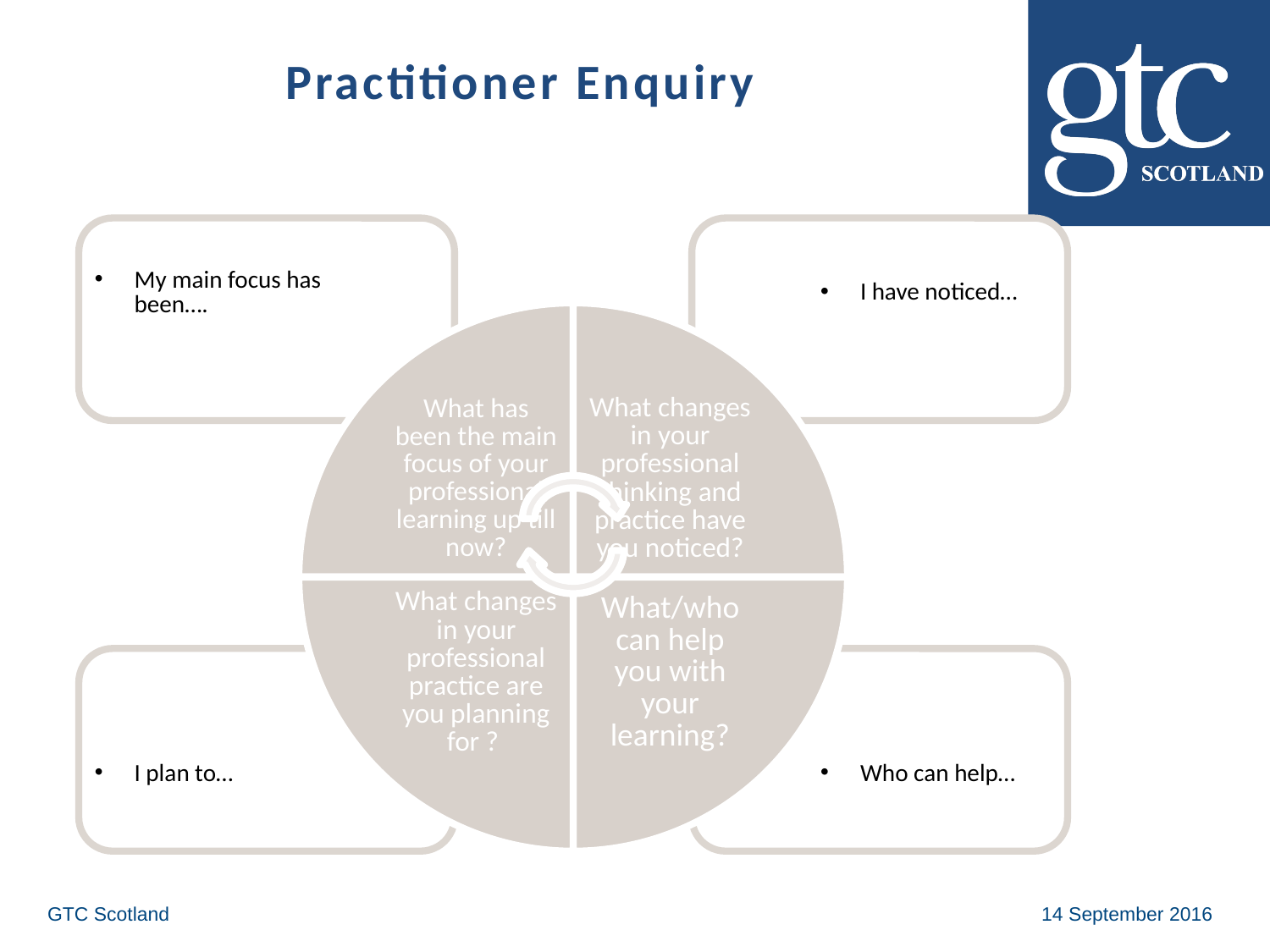

# Practitioner Enquiry
What has been the main focus of your professional learning up till now?
My main focus has been….
What changes in your professional thinking and practice have you noticed?
I have noticed…
What/who can help you with your learning?
Who can help…
What changes in your professional practice are you planning for ?
I plan to…
GTC Scotland
14 September 2016